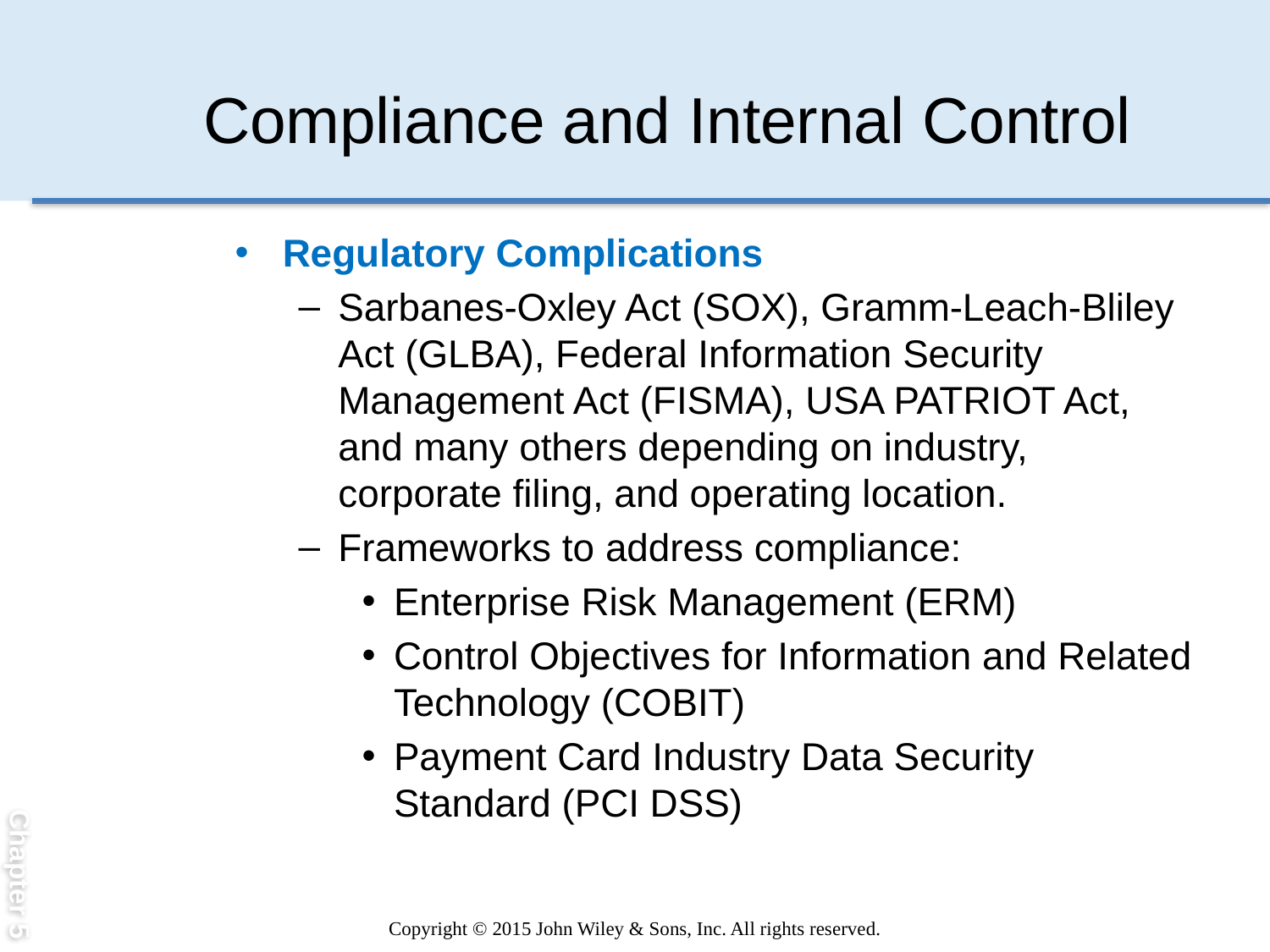

Chapter 5
# Compliance and Internal Control
Regulatory Complications
Sarbanes-Oxley Act (SOX), Gramm-Leach-Bliley Act (GLBA), Federal Information Security Management Act (FISMA), USA PATRIOT Act, and many others depending on industry, corporate filing, and operating location.
Frameworks to address compliance:
Enterprise Risk Management (ERM)
Control Objectives for Information and Related Technology (COBIT)
Payment Card Industry Data Security Standard (PCI DSS)